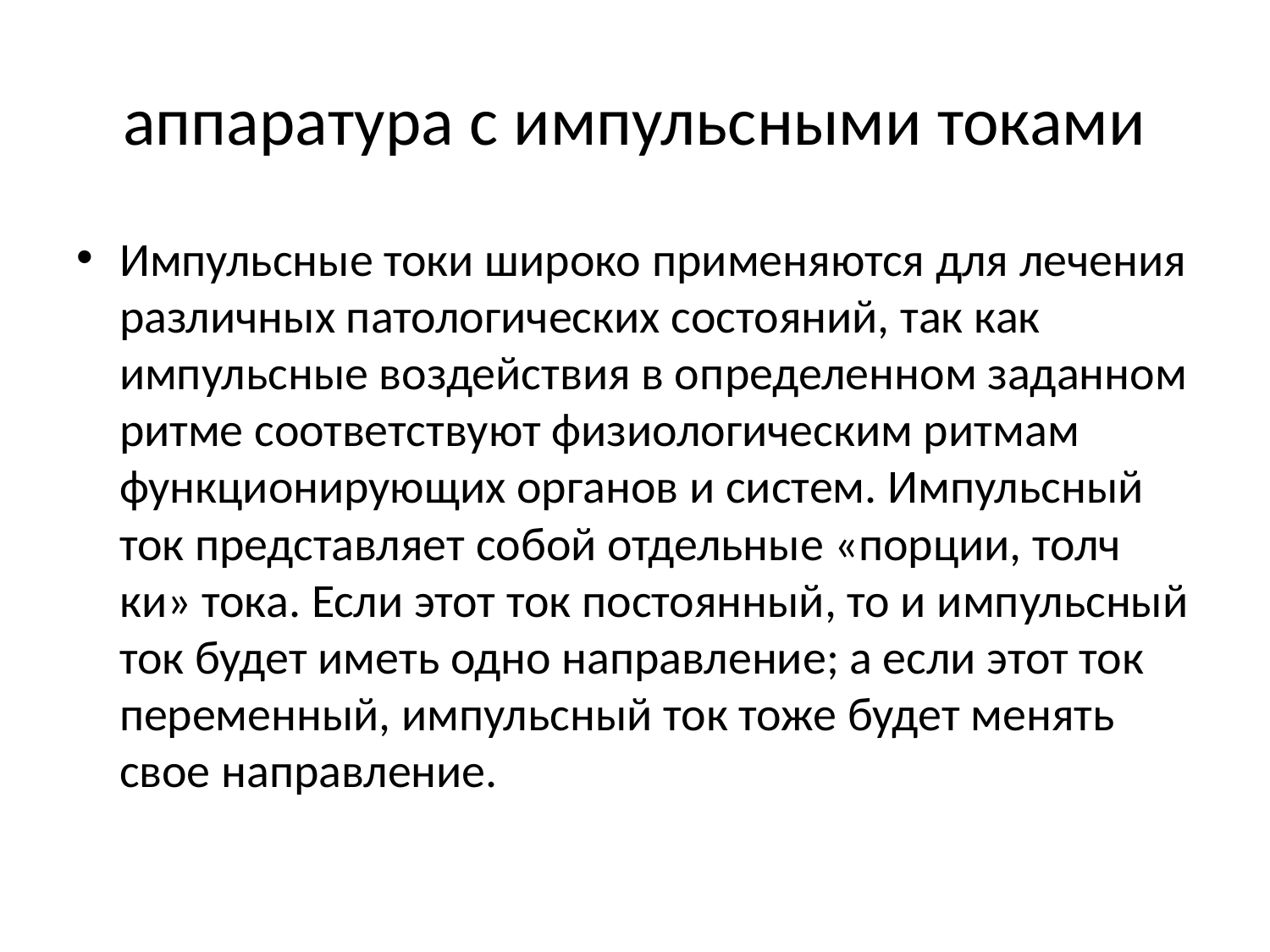

# аппаратура с импульсными токами
Импульсные токи широко применяются для лечения различных патологических состояний, так как импульсные воздействия в оп­ределенном заданном ритме соответствуют физиологическим рит­мам функционирующих органов и систем. Импульсный ток представляет собой отдельные «порции, толч­ки» тока. Если этот ток постоянный, то и импульсный ток будет иметь одно направление; а если этот ток переменный, импульсный ток тоже будет менять свое направление.